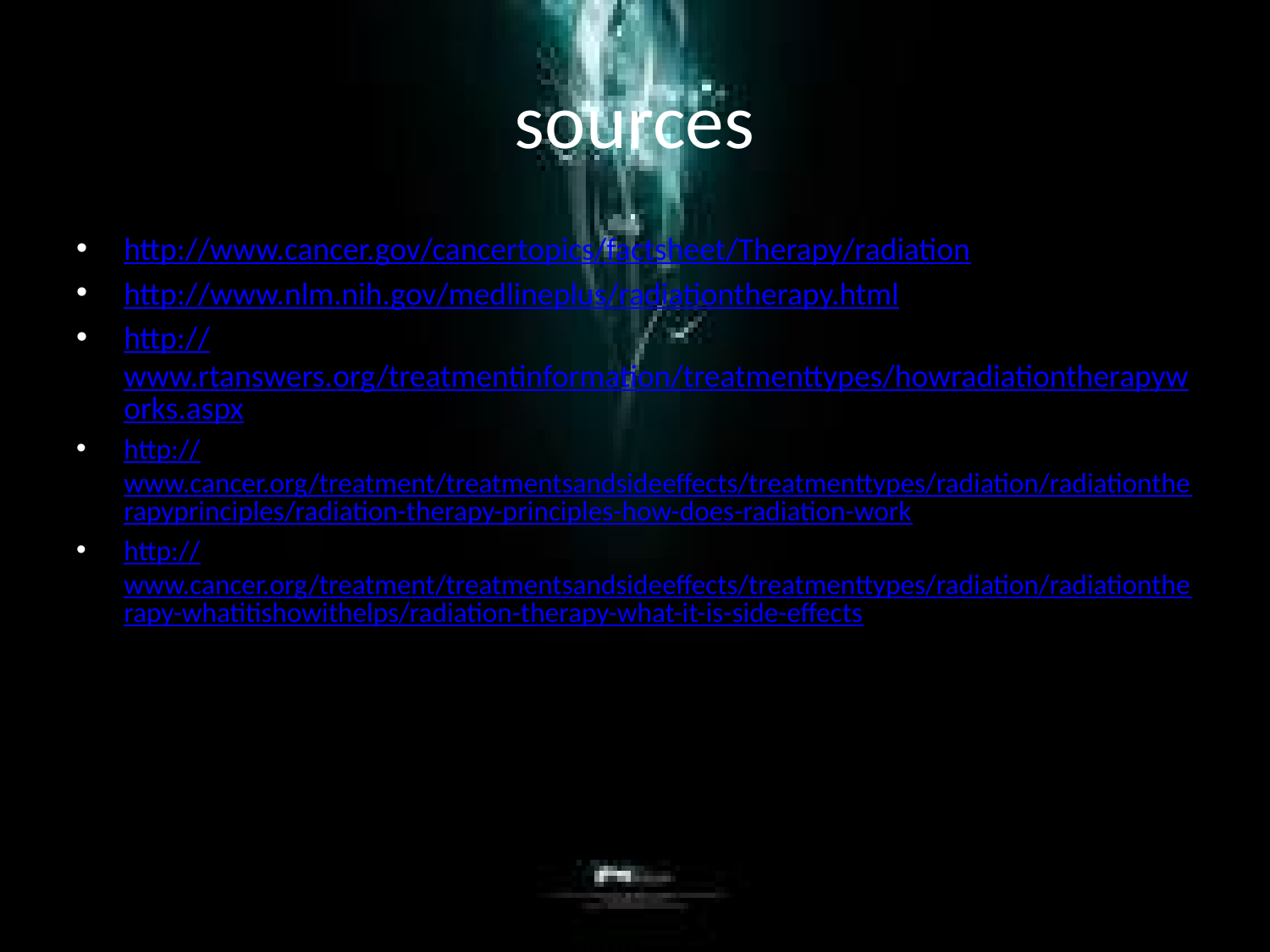

# sources
http://www.cancer.gov/cancertopics/factsheet/Therapy/radiation
http://www.nlm.nih.gov/medlineplus/radiationtherapy.html
http://www.rtanswers.org/treatmentinformation/treatmenttypes/howradiationtherapyworks.aspx
http://www.cancer.org/treatment/treatmentsandsideeffects/treatmenttypes/radiation/radiationtherapyprinciples/radiation-therapy-principles-how-does-radiation-work
http://www.cancer.org/treatment/treatmentsandsideeffects/treatmenttypes/radiation/radiationtherapy-whatitishowithelps/radiation-therapy-what-it-is-side-effects